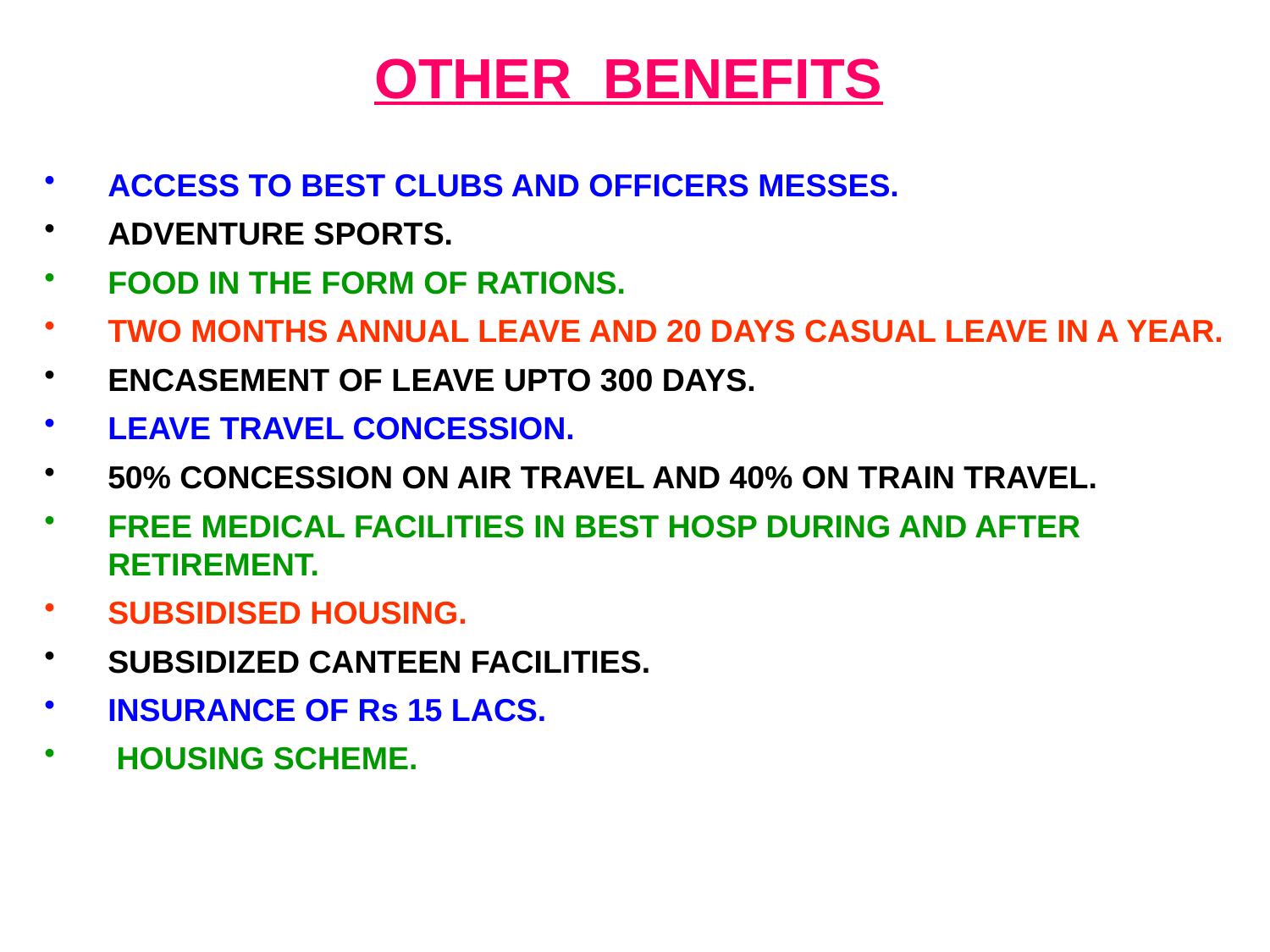

OTHER  BENEFITS
ACCESS TO BEST CLUBS AND OFFICERS MESSES.
ADVENTURE SPORTS.
FOOD IN THE FORM OF RATIONS.
TWO MONTHS ANNUAL LEAVE AND 20 DAYS CASUAL LEAVE IN A YEAR.
ENCASEMENT OF LEAVE UPTO 300 DAYS.
LEAVE TRAVEL CONCESSION.
50% CONCESSION ON AIR TRAVEL AND 40% ON TRAIN TRAVEL.
FREE MEDICAL FACILITIES IN BEST HOSP DURING AND AFTER RETIREMENT.
SUBSIDISED HOUSING.
SUBSIDIZED CANTEEN FACILITIES.
INSURANCE OF Rs 15 LACS.
 HOUSING SCHEME.